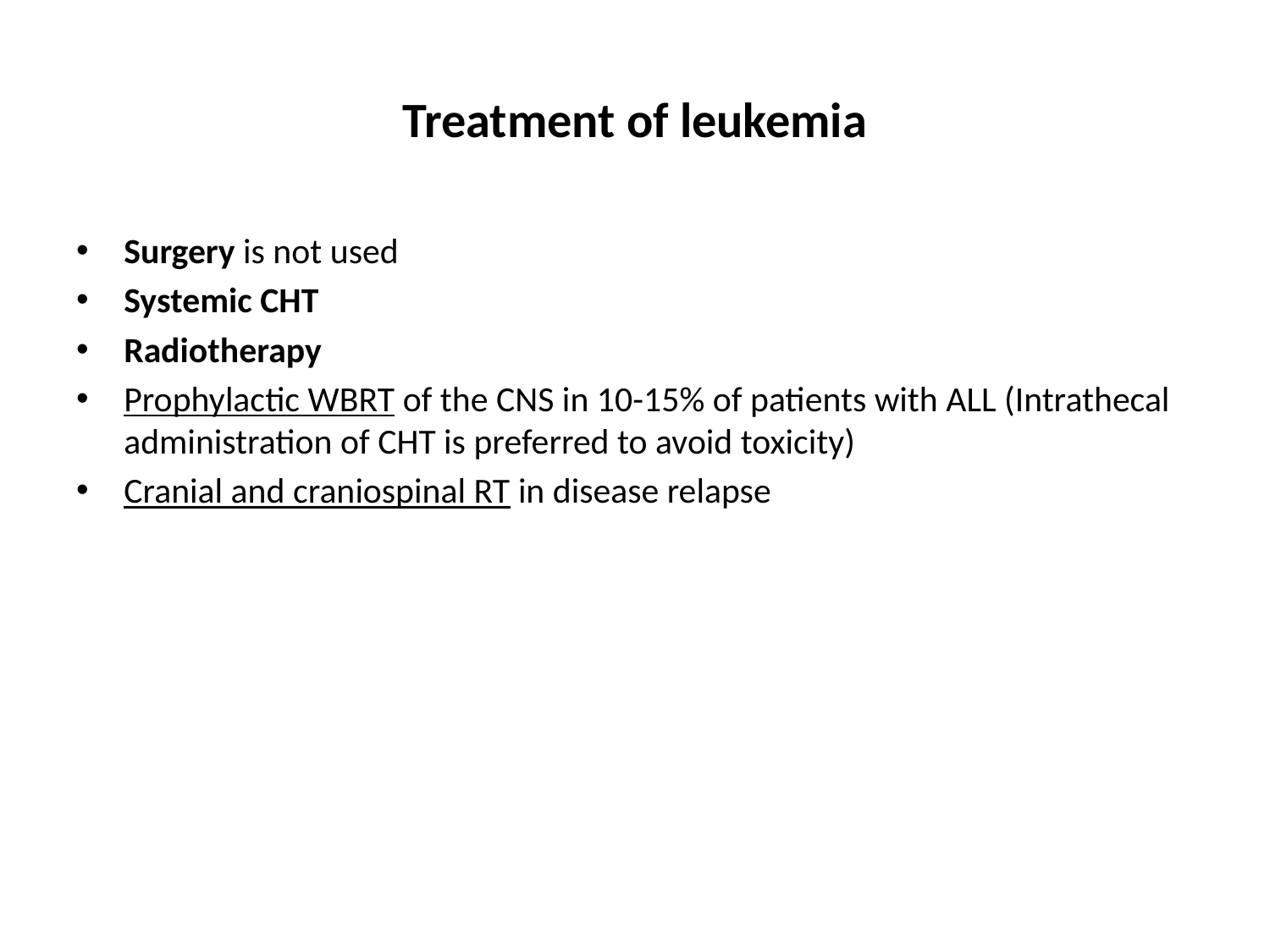

# Treatment of leukemia
Surgery is not used
Systemic CHT
Radiotherapy
Prophylactic WBRT of the CNS in 10-15% of patients with ALL (Intrathecal administration of CHT is preferred to avoid toxicity)
Cranial and craniospinal RT in disease relapse